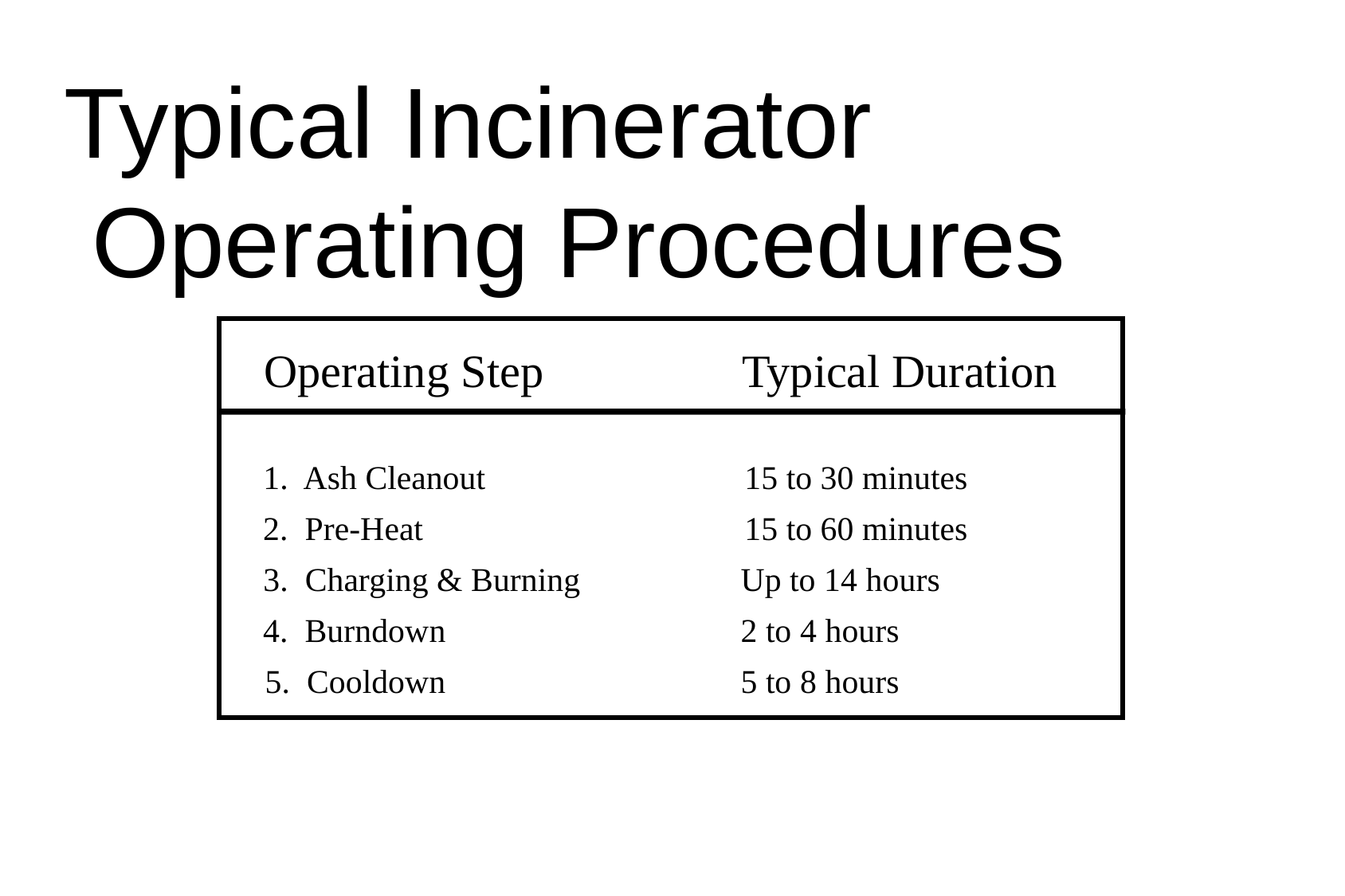

# Typical Incinerator Operating Procedures

Operating Step

Typical Duration

1.  Ash Cleanout

15 to 30 minutes
2.  Pre-Heat

15 to 60 minutes
3.  Charging & Burning

Up to 14 hours
4.  Burndown

2 to 4 hours
5.  Cooldown

5 to 8 hours